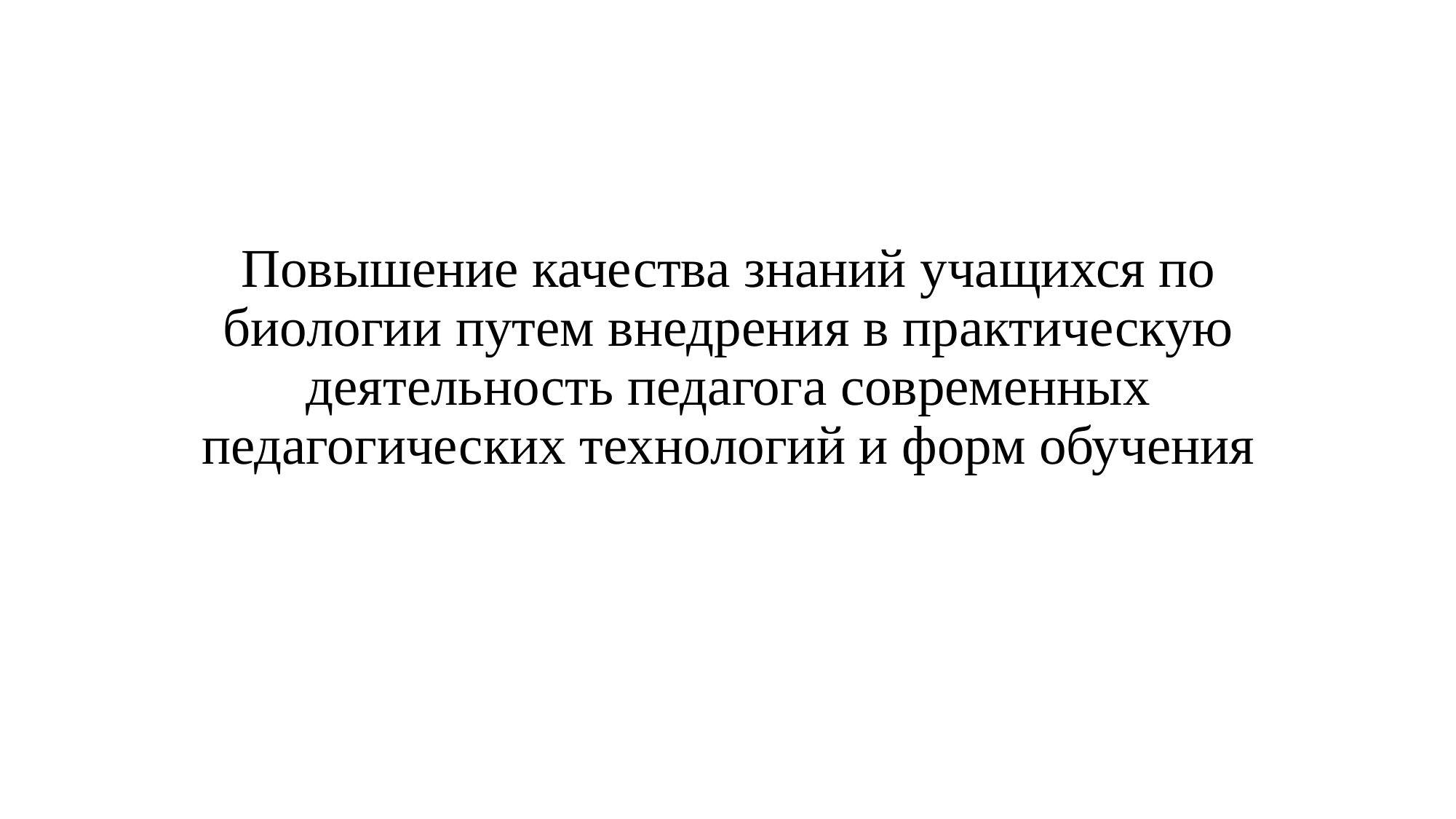

# Повышение качества знаний учащихся по биологии путем внедрения в практическую деятельность педагога современных педагогических технологий и форм обучения